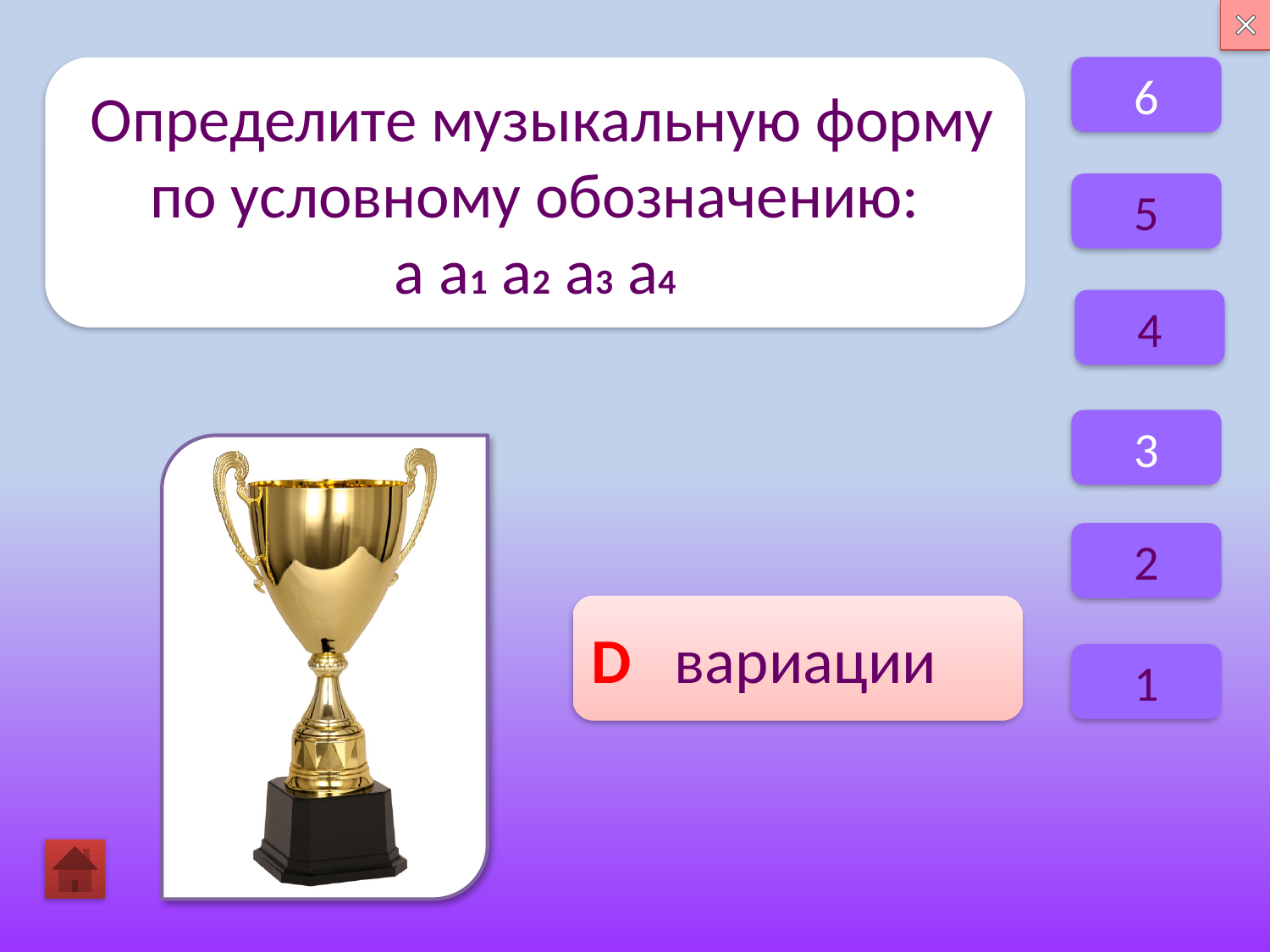

6
 Определите музыкальную форму по условному обозначению:
a a1 a2 a3 a4
5
4
3

2
D   вариации
1